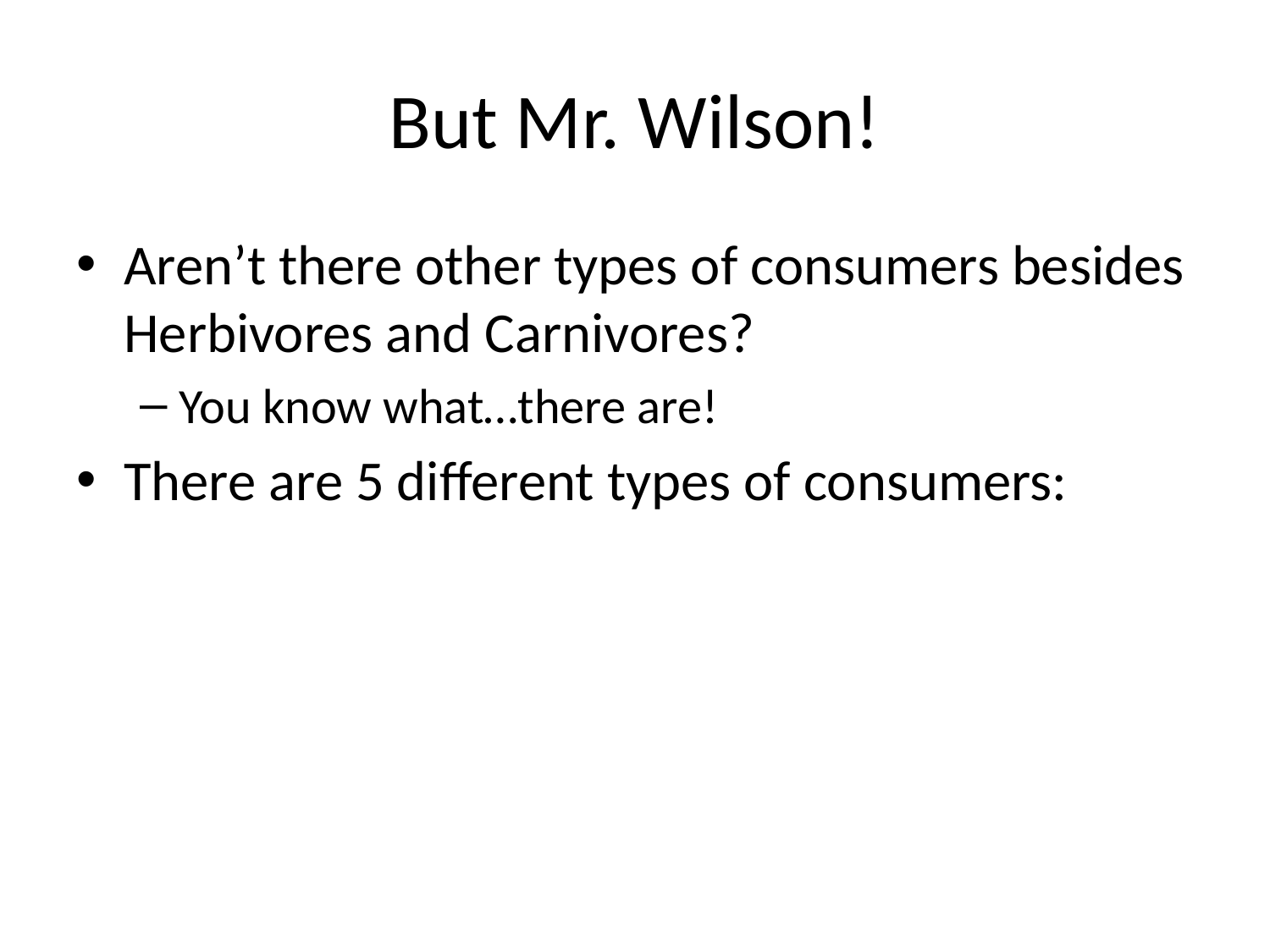

# But Mr. Wilson!
Aren’t there other types of consumers besides Herbivores and Carnivores?
You know what…there are!
There are 5 different types of consumers: